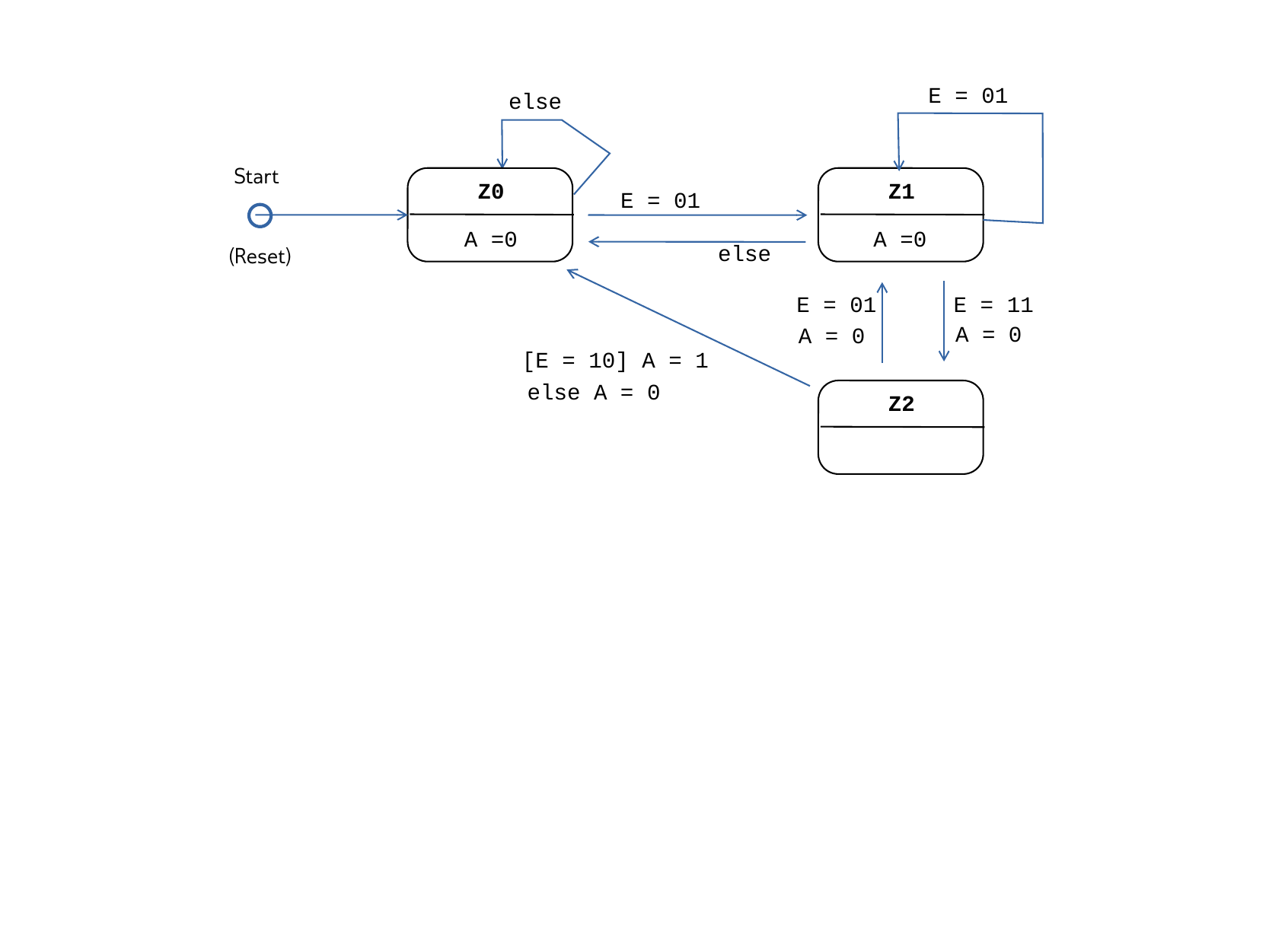

E = 01
else

Start

(Reset)

Z0

Z1

E = 01

A =0
A =0
else

E = 01
E = 11

A = 0
A = 0
[E = 10] A = 1
else A = 0

Z2